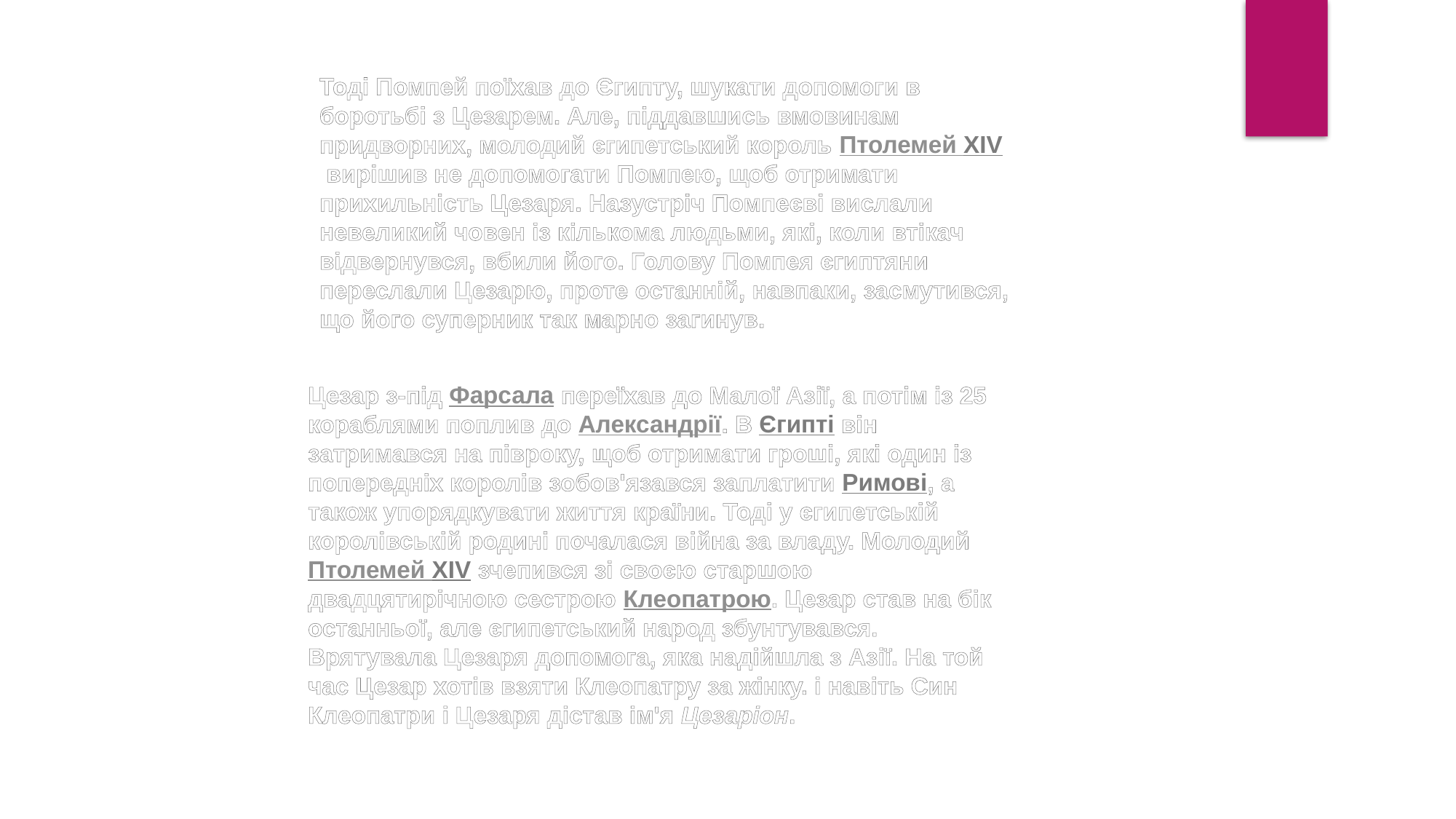

Тоді Помпей поїхав до Єгипту, шукати допомоги в боротьбі з Цезарем. Але, піддавшись вмовинам придворних, молодий єгипетський король Птолемей XIV вирішив не допомогати Помпею, щоб отримати прихильність Цезаря. Назустріч Помпеєві вислали невеликий човен із кількома людьми, які, коли втікач відвернувся, вбили його. Голову Помпея єгиптяни переслали Цезарю, проте останній, навпаки, засмутився, що його суперник так марно загинув.
Цезар з-під Фарсала переїхав до Малої Азії, а потім із 25 кораблями поплив до Александрії. В Єгипті він затримався на півроку, щоб отримати гроші, які один із попередніх королів зобов'язався заплатити Римові, а також упорядкувати життя країни. Тоді у єгипетській королівській родині почалася війна за владу. Молодий Птолемей XIV зчепився зі своєю старшою двадцятирічною сестрою Клеопатрою. Цезар став на бік останньої, але єгипетський народ збунтувався. Врятувала Цезаря допомога, яка надійшла з Азії. На той час Цезар хотів взяти Клеопатру за жінку. і навіть Син Клеопатри і Цезаря дістав ім'я Цезаріон.